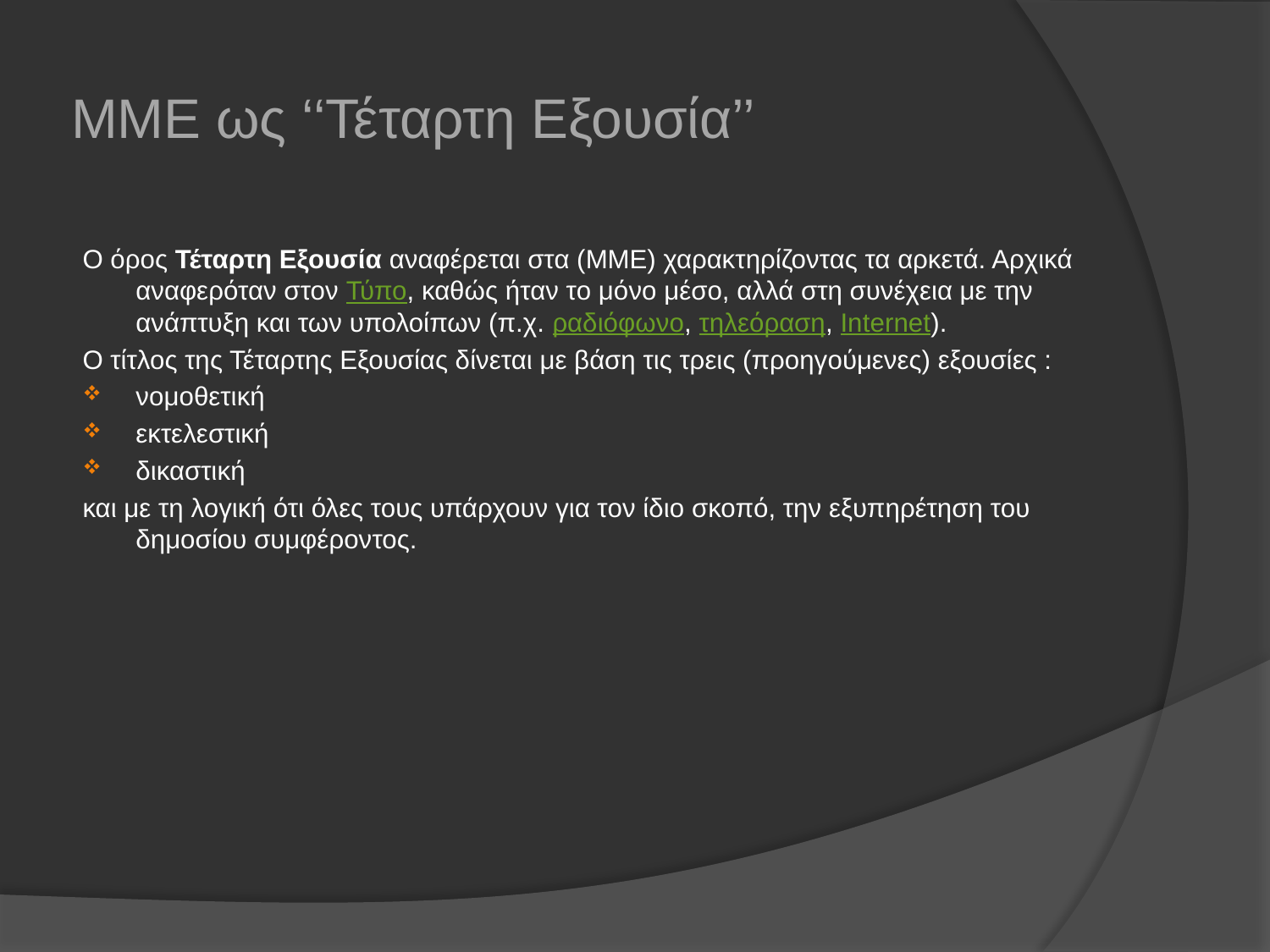

# ΜΜΕ ως ‘‘Τέταρτη Εξουσία’’
Ο όρος Τέταρτη Εξουσία αναφέρεται στα (ΜΜΕ) χαρακτηρίζοντας τα αρκετά. Αρχικά αναφερόταν στον Τύπο, καθώς ήταν το μόνο μέσο, αλλά στη συνέχεια με την ανάπτυξη και των υπολοίπων (π.χ. ραδιόφωνο, τηλεόραση, Internet).
Ο τίτλος της Τέταρτης Εξουσίας δίνεται με βάση τις τρεις (προηγούμενες) εξουσίες :
νομοθετική
εκτελεστική
δικαστική
και με τη λογική ότι όλες τους υπάρχουν για τον ίδιο σκοπό, την εξυπηρέτηση του δημοσίου συμφέροντος.